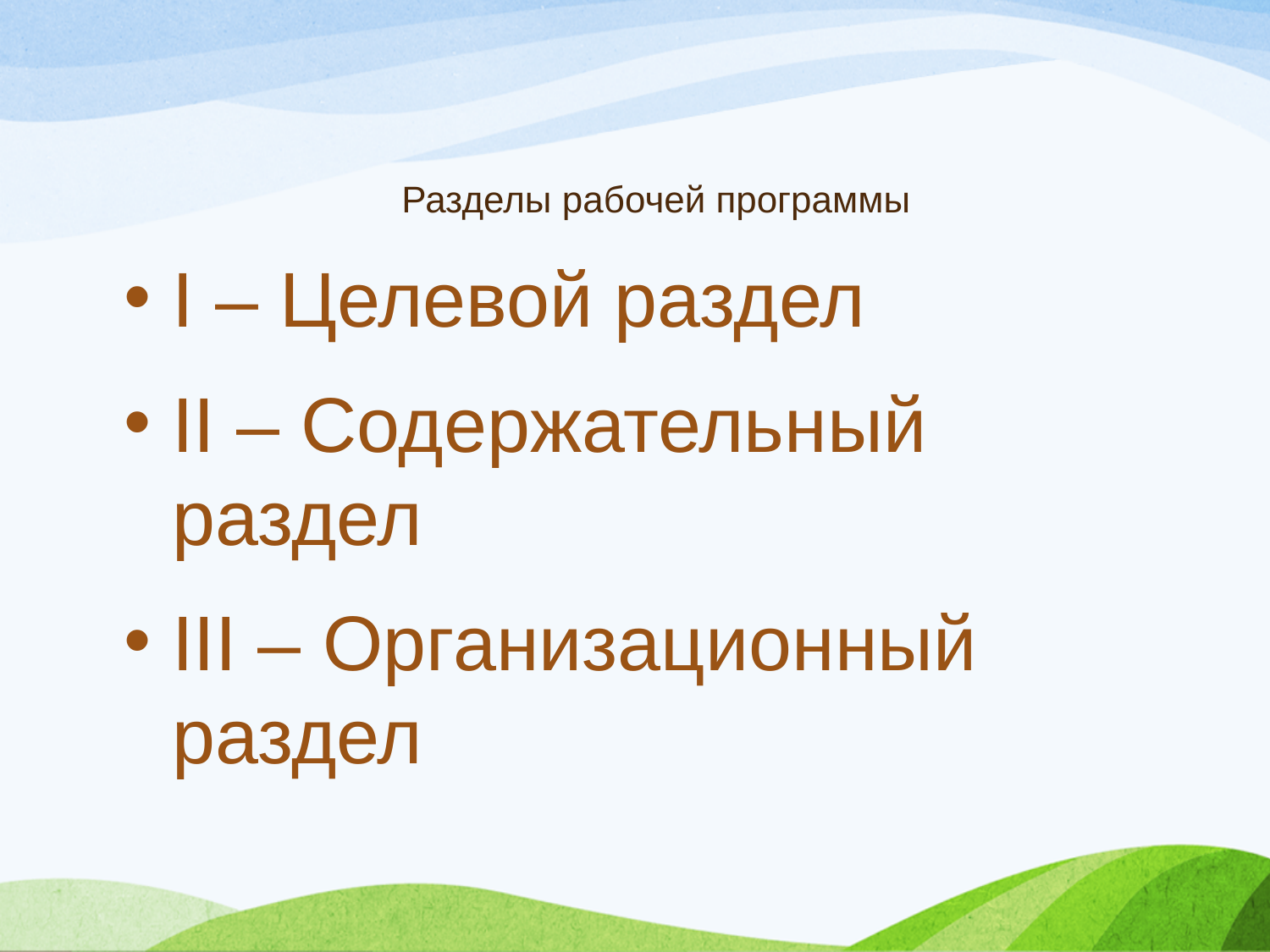

# Разделы рабочей программы
I – Целевой раздел
II – Содержательный раздел
III – Организационный раздел